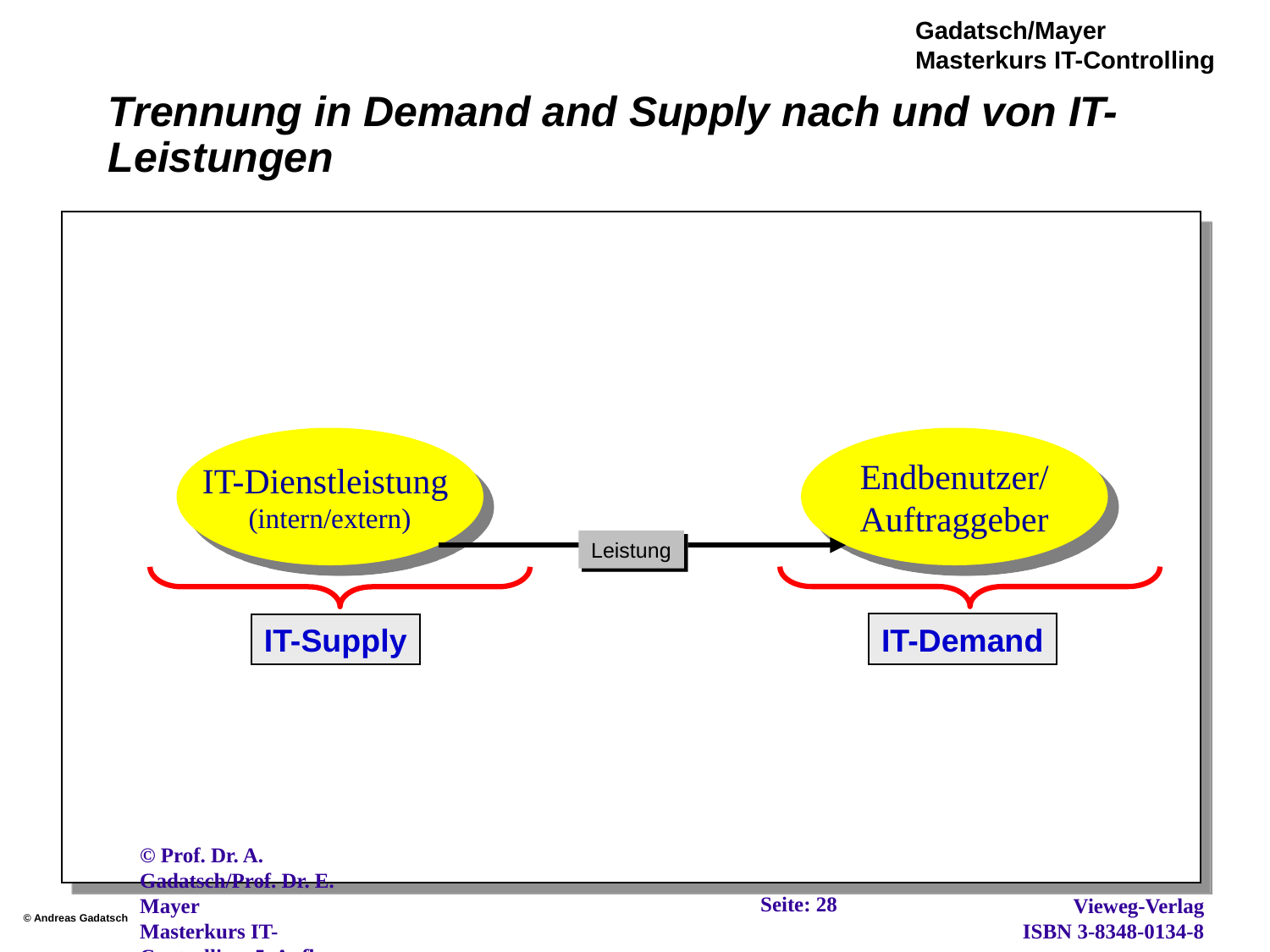

# Trennung in Demand and Supply nach und von IT-Leistungen

IT-Dienstleistung
(intern/extern)
Endbenutzer/
Auftraggeber
Leistung
IT-Demand
IT-Supply

Seite: 28

© Prof. Dr. A. Gadatsch/Prof. Dr. E. Mayer
Masterkurs IT-Controlling, 5. Aufl., Wiesbaden, 2012